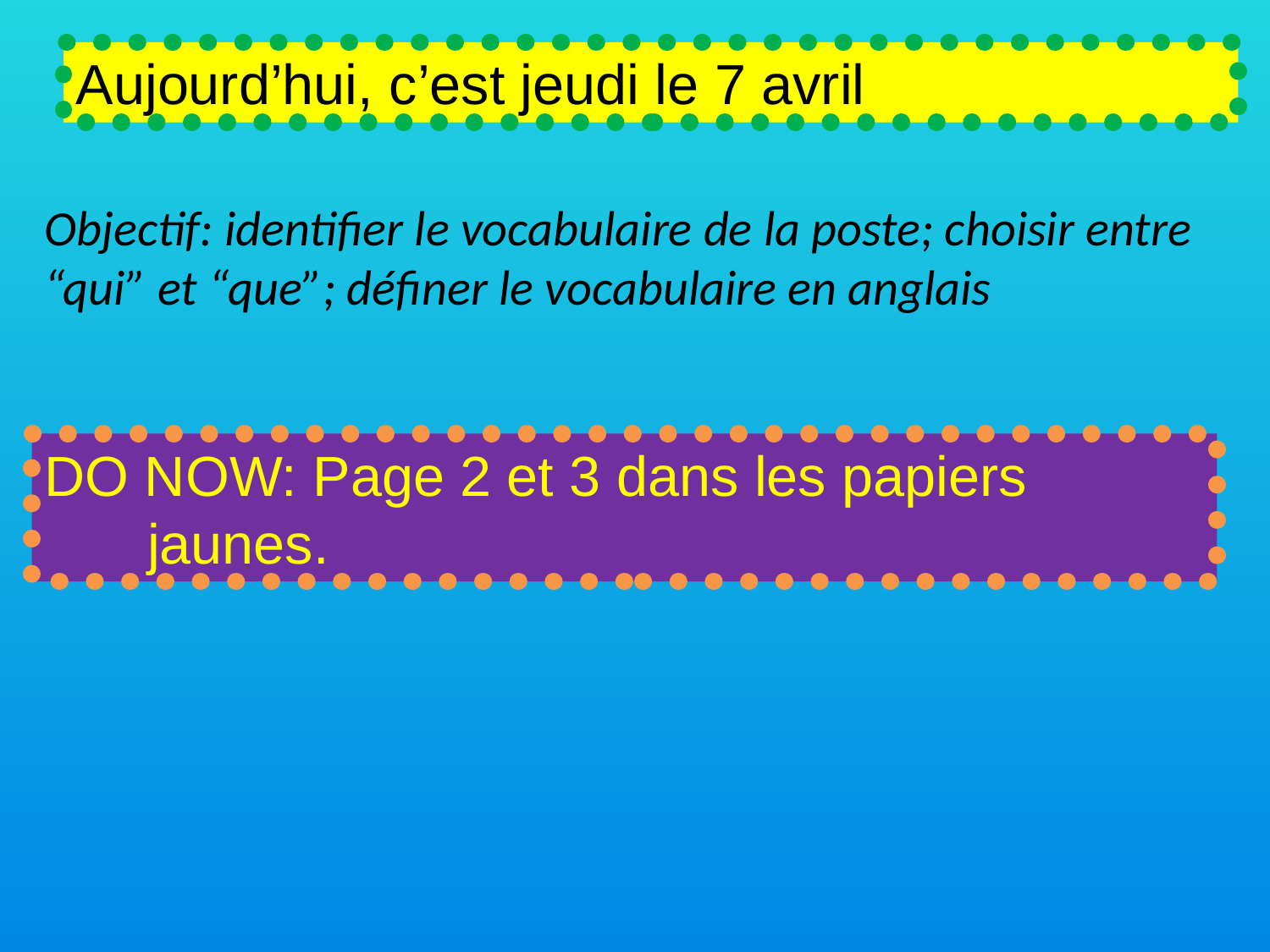

Aujourd’hui, c’est jeudi le 7 avril
Objectif: identifier le vocabulaire de la poste; choisir entre “qui” et “que”; définer le vocabulaire en anglais
DO NOW: Page 2 et 3 dans les papiers jaunes.